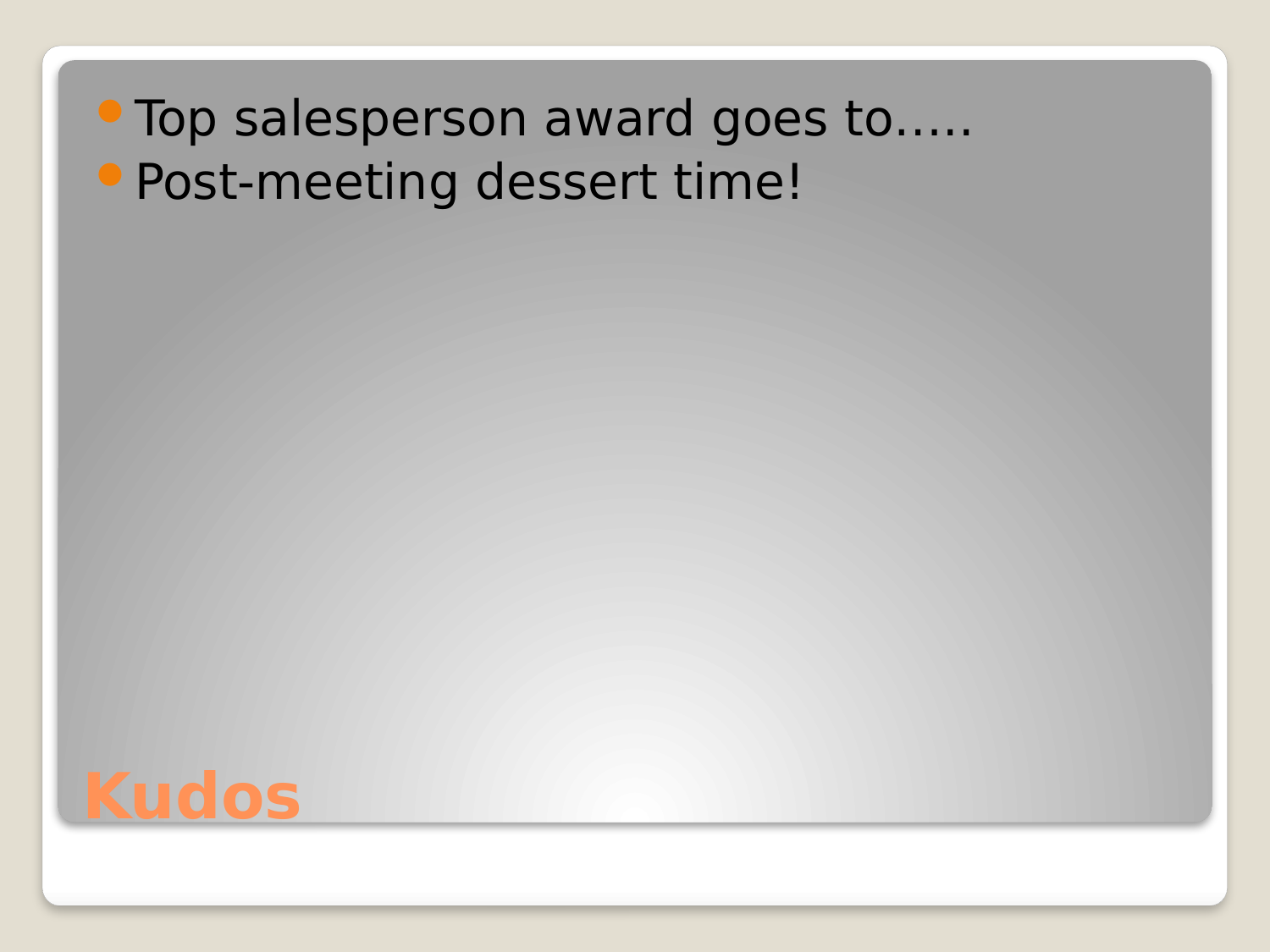

Top salesperson award goes to…..
Post-meeting dessert time!

# Kudos